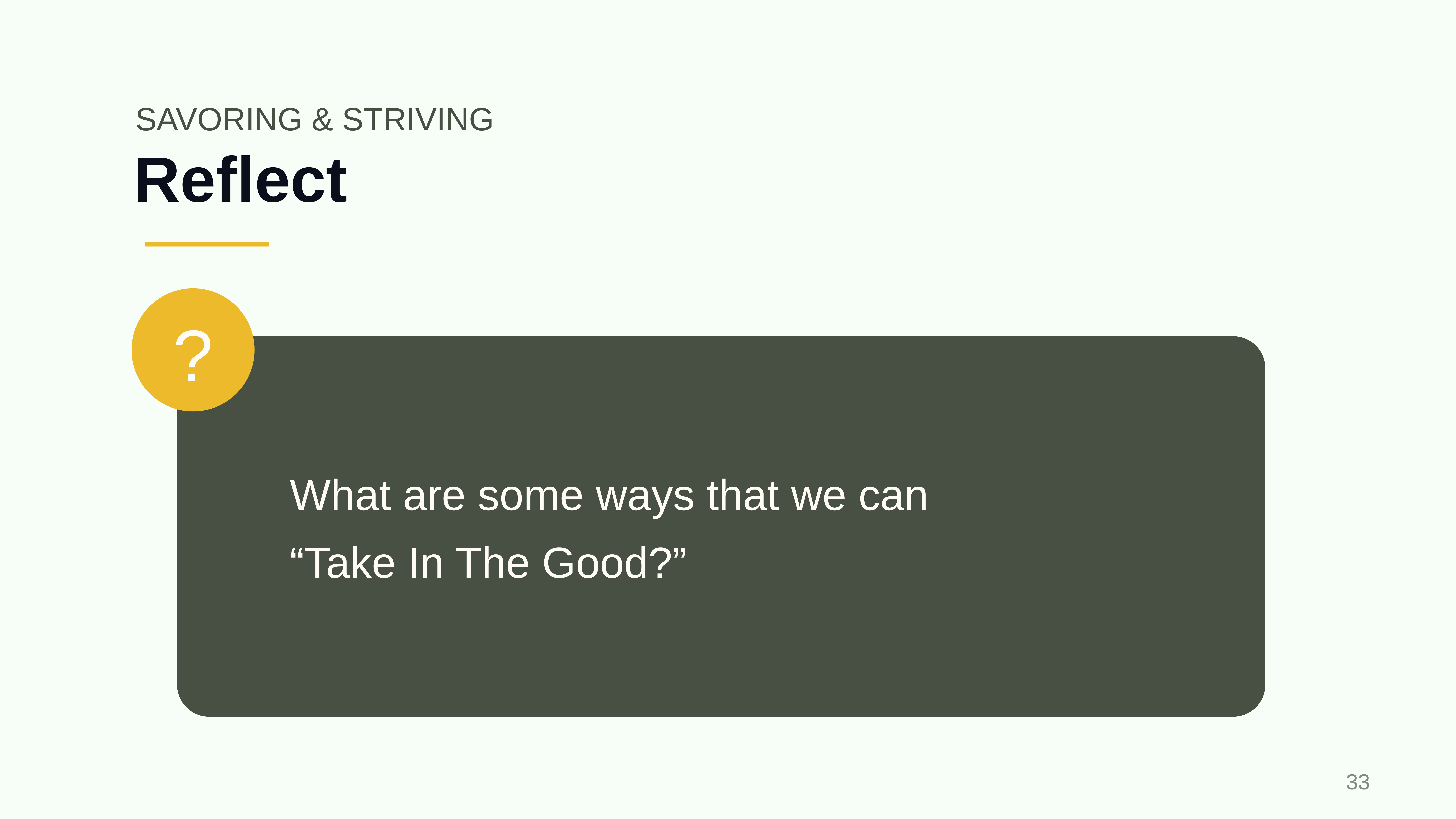

SAVORING & STRIVING
# Reflect

?

What are some ways that we can
“Take In The Good?”
33